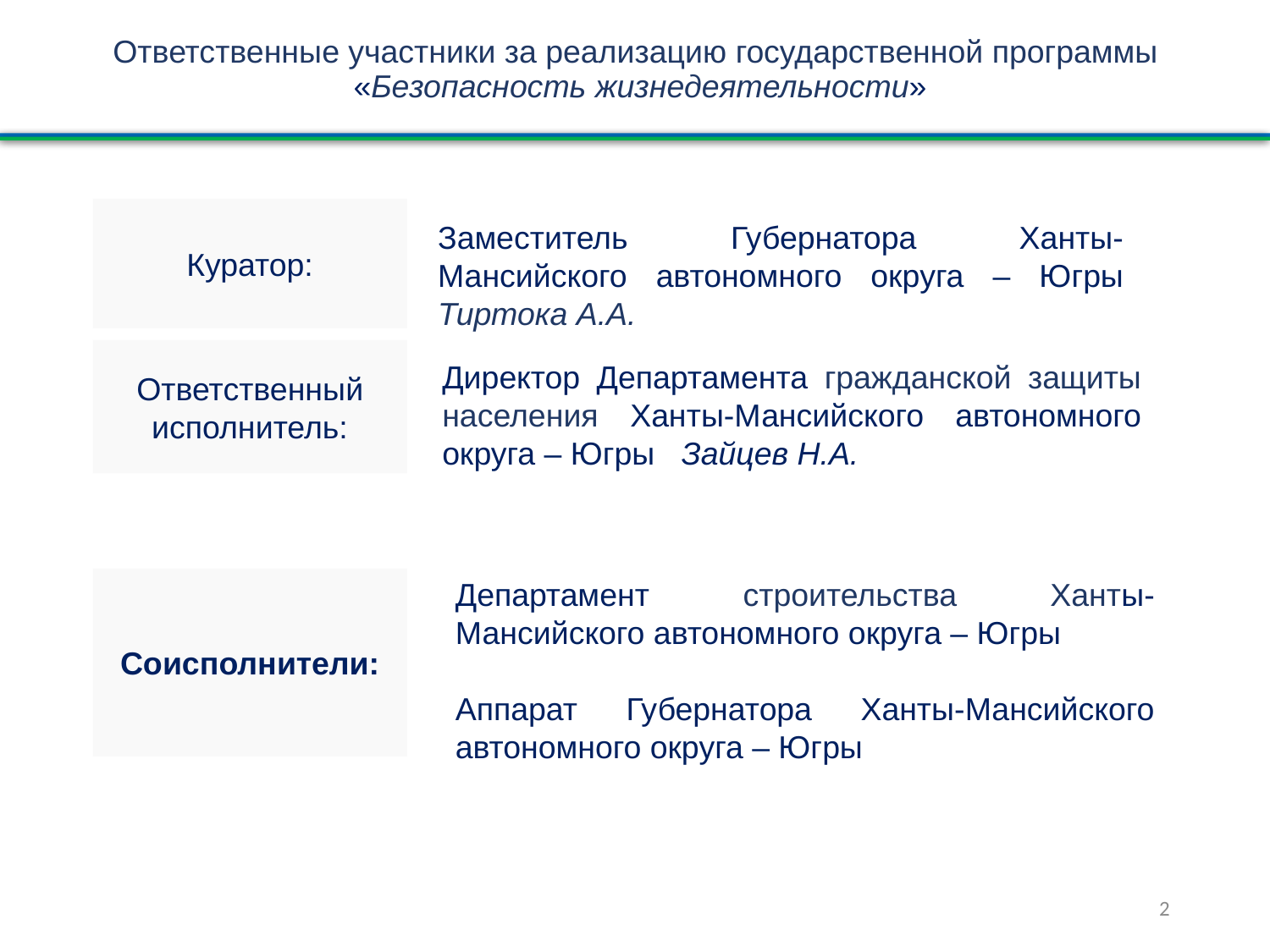

Ответственные участники за реализацию государственной программы
«Безопасность жизнедеятельности»

Куратор:
Заместитель Губернатора Ханты-Мансийского автономного округа – Югры Тиртока А.А.

Ответственный исполнитель:
Директор Департамента гражданской защиты населения Ханты-Мансийского автономного округа – Югры   Зайцев Н.А.

Соисполнители:
Департамент строительства Ханты-Мансийского автономного округа – Югры

Аппарат Губернатора Ханты-Мансийского автономного округа – Югры

2